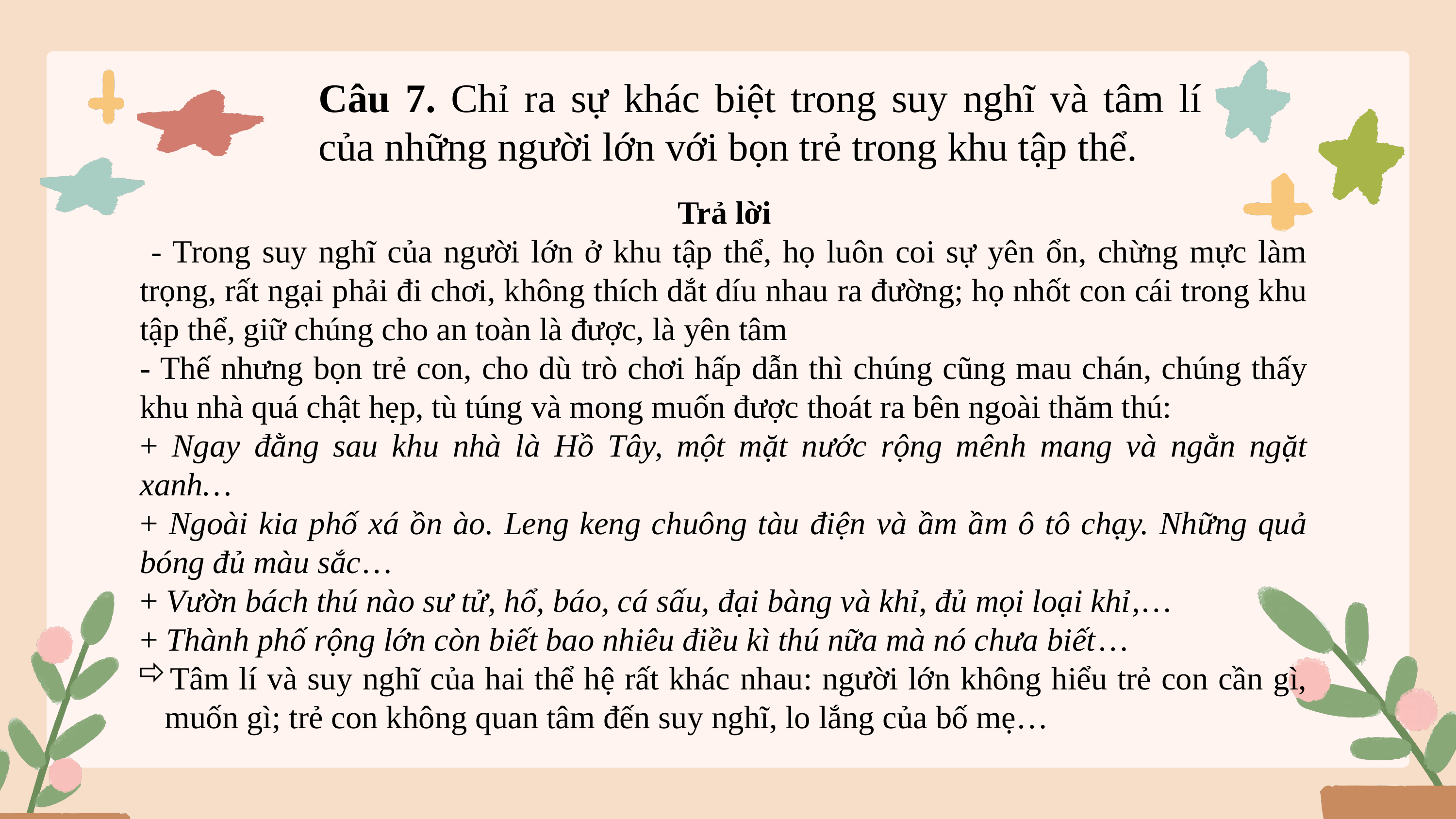

Câu 7. Chỉ ra sự khác biệt trong suy nghĩ và tâm lí của những người lớn với bọn trẻ trong khu tập thể.

Trả lời
 - Trong suy nghĩ của người lớn ở khu tập thể, họ luôn coi sự yên ổn, chừng mực làm trọng, rất ngại phải đi chơi, không thích dắt díu nhau ra đường; họ nhốt con cái trong khu tập thể, giữ chúng cho an toàn là được, là yên tâm
- Thế nhưng bọn trẻ con, cho dù trò chơi hấp dẫn thì chúng cũng mau chán, chúng thấy khu nhà quá chật hẹp, tù túng và mong muốn được thoát ra bên ngoài thăm thú:
+ Ngay đằng sau khu nhà là Hồ Tây, một mặt nước rộng mênh mang và ngằn ngặt xanh…
+ Ngoài kia phố xá ồn ào. Leng keng chuông tàu điện và ầm ầm ô tô chạy. Những quả bóng đủ màu sắc…
+ Vườn bách thú nào sư tử, hổ, báo, cá sấu, đại bàng và khỉ, đủ mọi loại khỉ,…
+ Thành phố rộng lớn còn biết bao nhiêu điều kì thú nữa mà nó chưa biết…
Tâm lí và suy nghĩ của hai thể hệ rất khác nhau: người lớn không hiểu trẻ con cần gì, muốn gì; trẻ con không quan tâm đến suy nghĩ, lo lắng của bố mẹ…